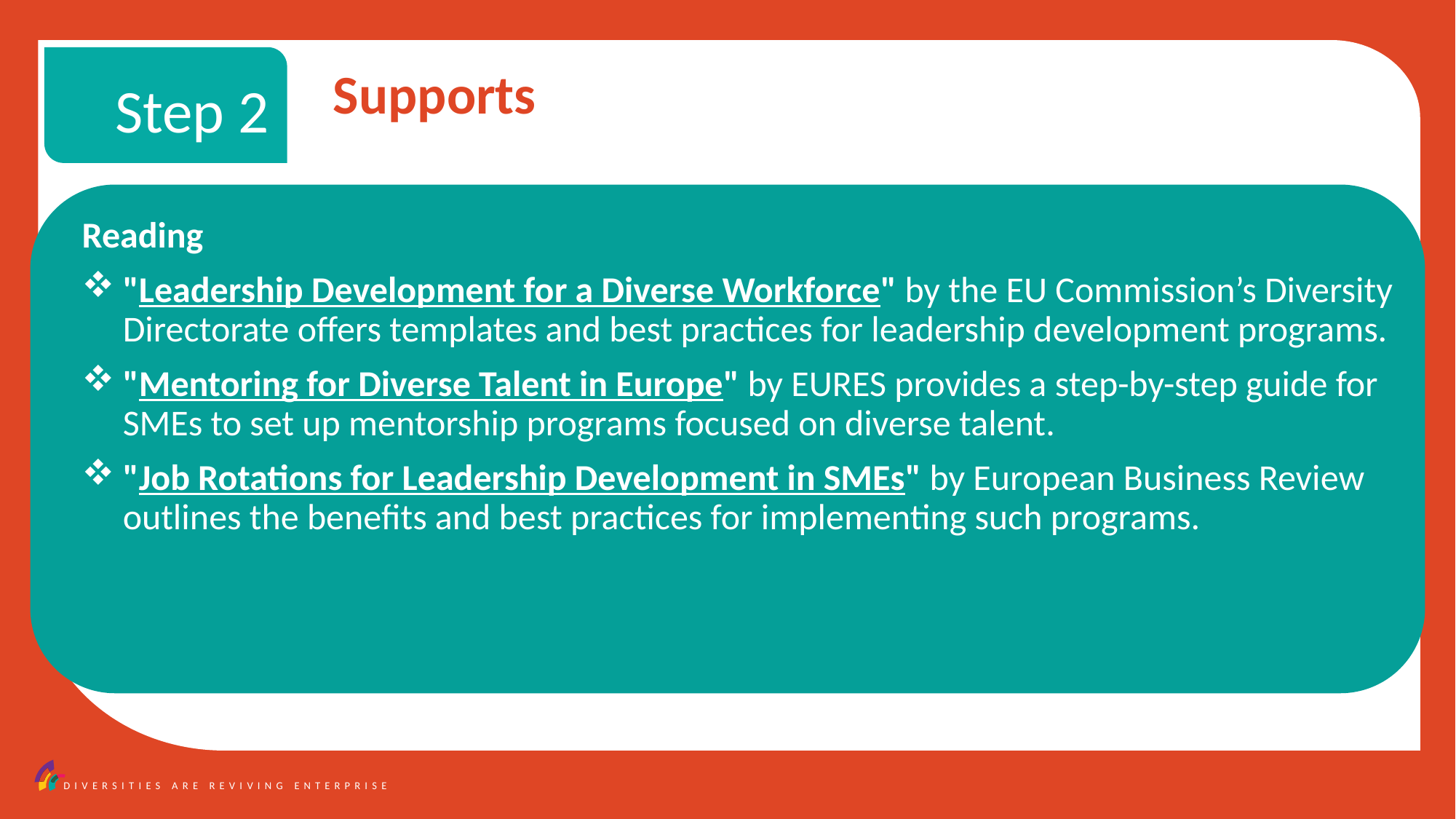

Step 2
Supports

Reading
"Leadership Development for a Diverse Workforce" by the EU Commission’s Diversity Directorate offers templates and best practices for leadership development programs.
"Mentoring for Diverse Talent in Europe" by EURES provides a step-by-step guide for SMEs to set up mentorship programs focused on diverse talent.
"Job Rotations for Leadership Development in SMEs" by European Business Review outlines the benefits and best practices for implementing such programs.